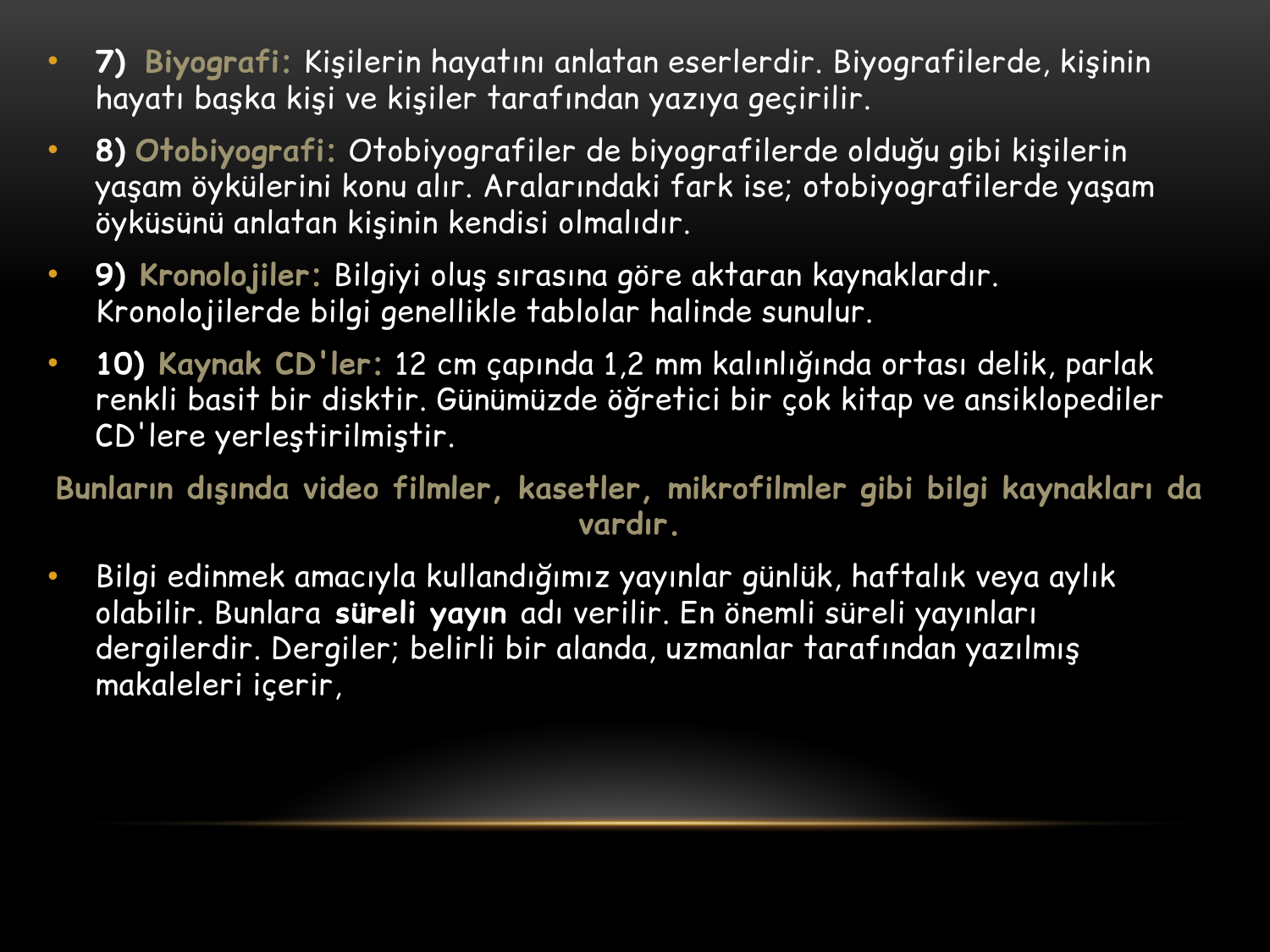

7)  Biyografi: Kişilerin hayatını anlatan eserlerdir. Biyografilerde, kişinin hayatı başka kişi ve kişiler tarafından yazıya geçirilir.
8) Otobiyografi: Otobiyografiler de biyografilerde olduğu gibi kişilerin yaşam öykülerini konu alır. Aralarındaki fark ise; otobiyografilerde yaşam öyküsünü anlatan kişinin kendisi olmalıdır.
9) Kronolojiler: Bilgiyi oluş sırasına göre aktaran kaynaklardır. Kronolojilerde bilgi genellikle tablolar halinde sunulur.
10) Kaynak CD'ler: 12 cm çapında 1,2 mm kalınlığında ortası delik, parlak renkli basit bir disktir. Günümüzde öğretici bir çok kitap ve ansiklopediler CD'lere yerleştirilmiştir.
Bunların dışında video filmler, kasetler, mikrofilmler gibi bilgi kaynakları da vardır.
Bilgi edinmek amacıyla kullandığımız yayınlar günlük, haftalık veya aylık olabilir. Bunlara süreli yayın adı verilir. En önemli süreli yayınları dergilerdir. Dergiler; belirli bir alanda, uzmanlar tarafından yazılmış makaleleri içerir,